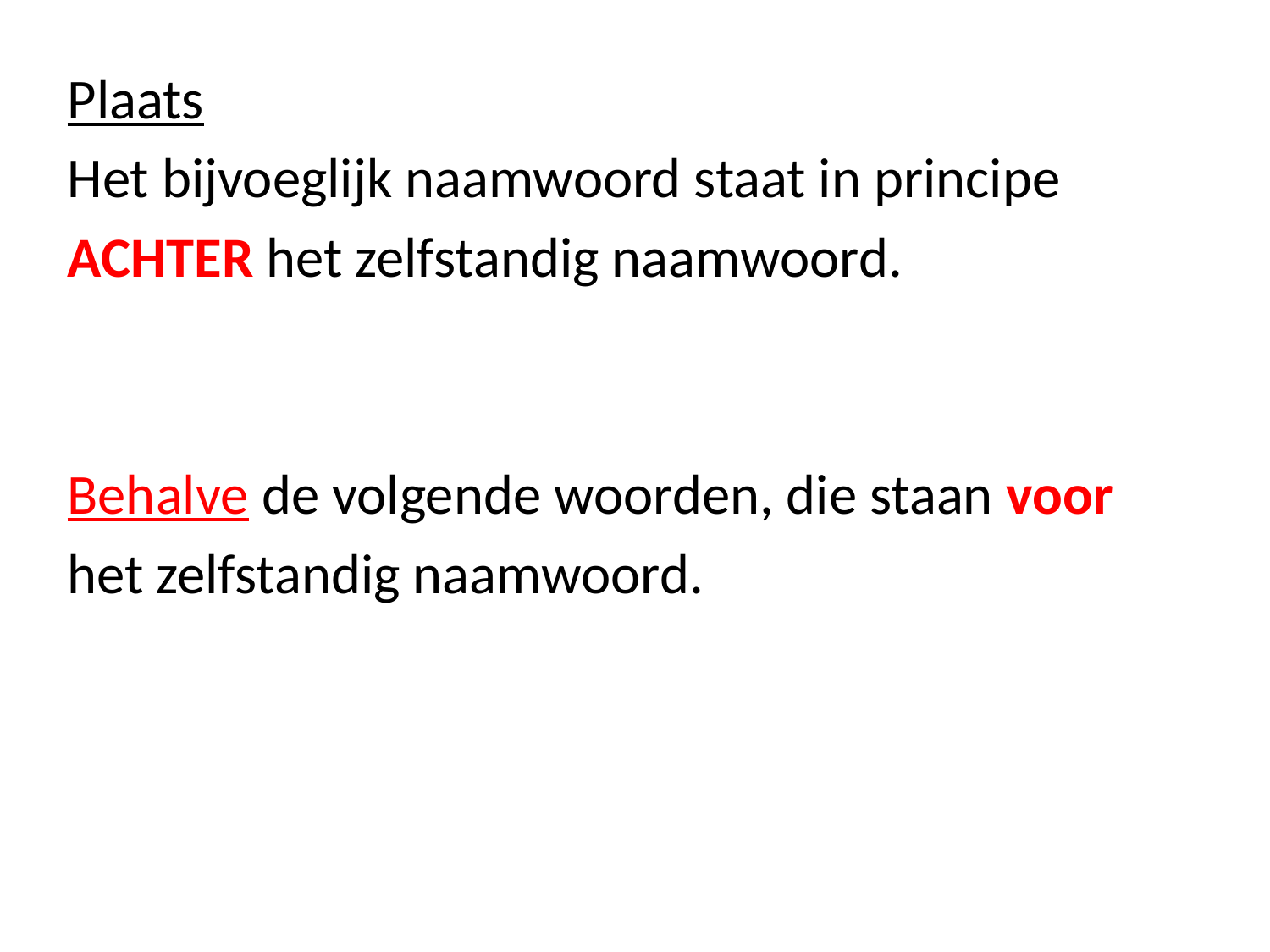

Plaats
Het bijvoeglijk naamwoord staat in principe
ACHTER het zelfstandig naamwoord.

Behalve de volgende woorden, die staan voor
het zelfstandig naamwoord.